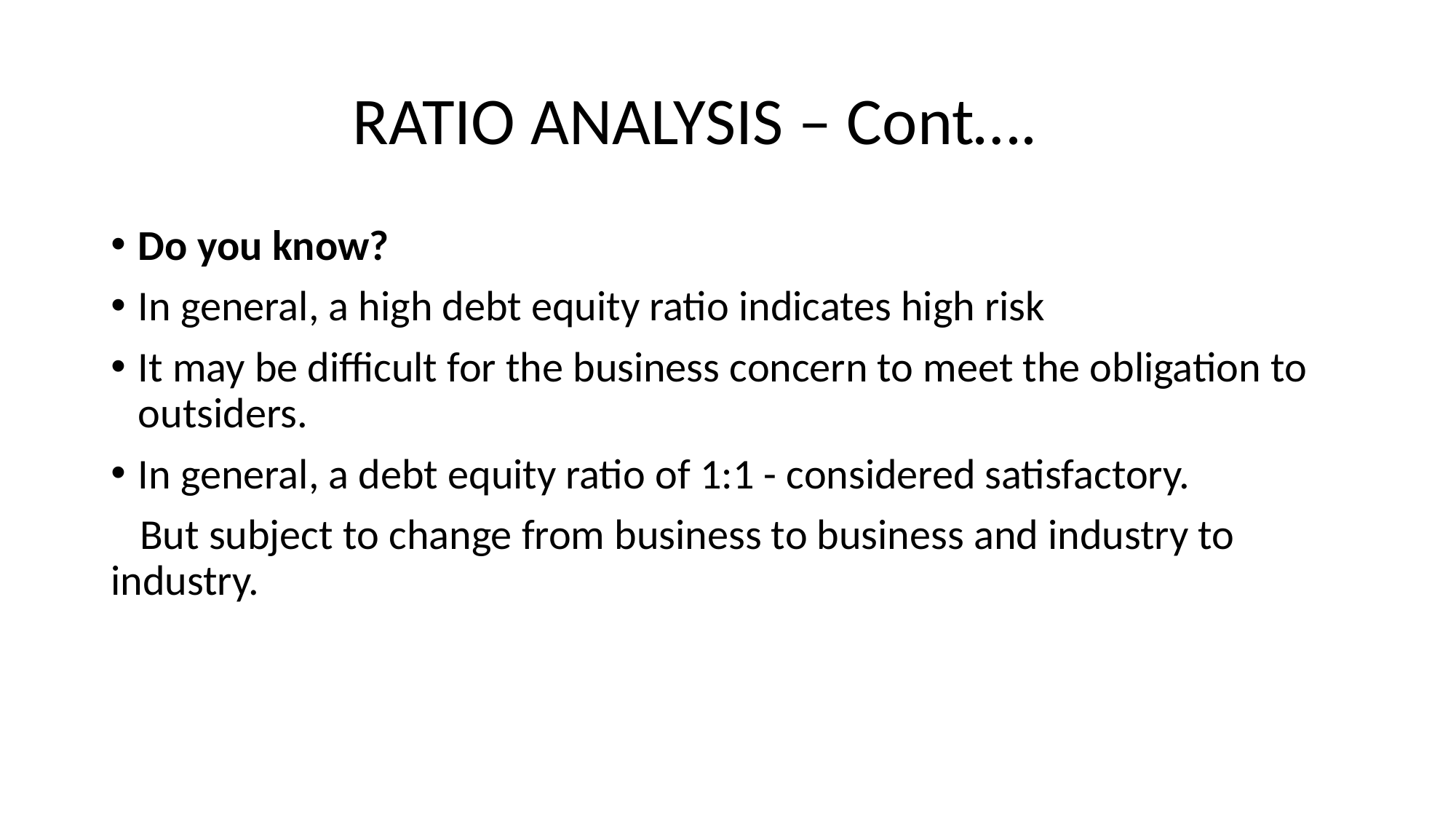

# RATIO ANALYSIS – Cont….
Do you know?
In general, a high debt equity ratio indicates high risk
It may be difficult for the business concern to meet the obligation to outsiders.
In general, a debt equity ratio of 1:1 - considered satisfactory.
   But subject to change from business to business and industry to industry.